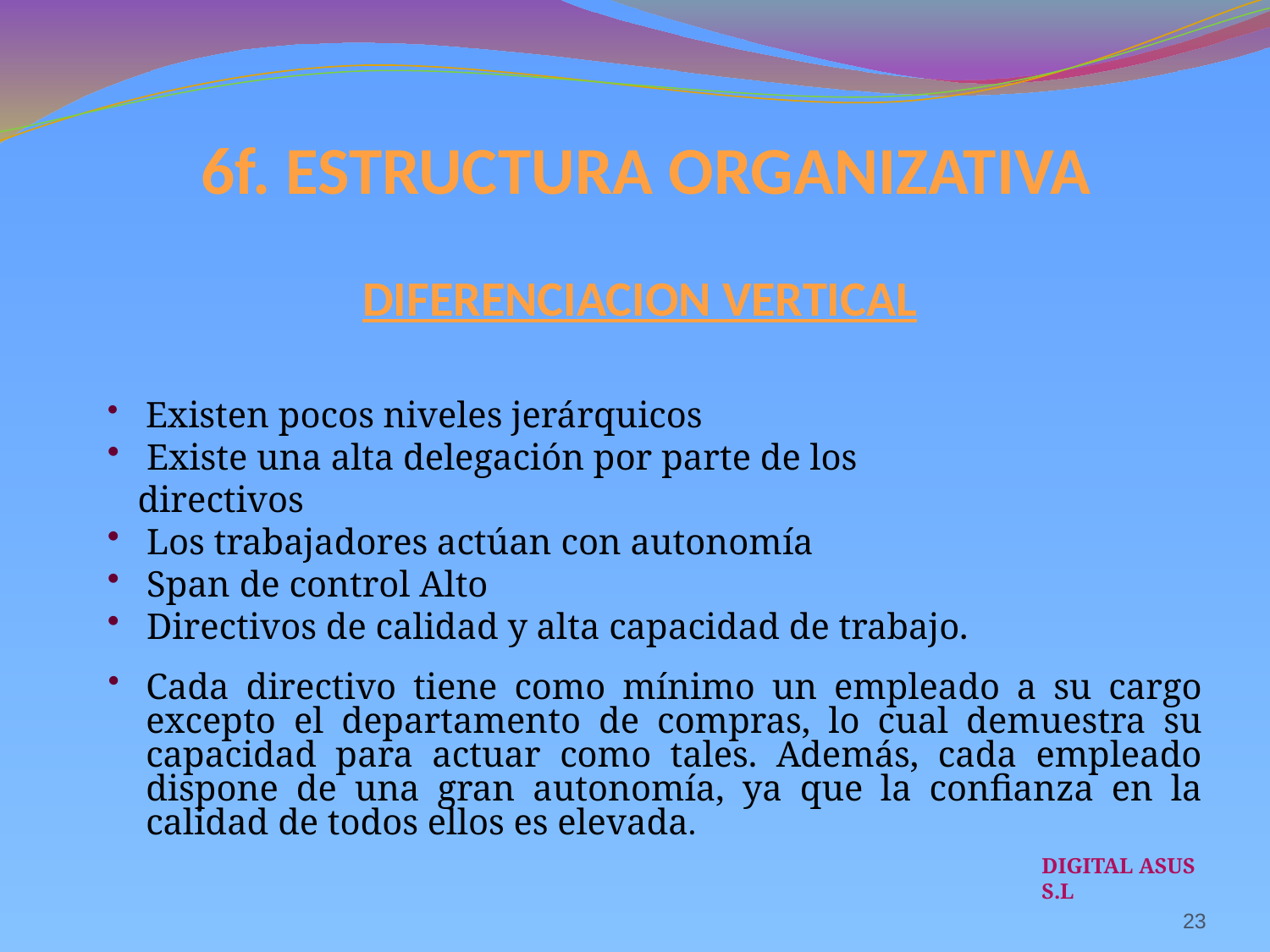

6f. ESTRUCTURA ORGANIZATIVA
DIFERENCIACION VERTICAL
 Existen pocos niveles jerárquicos
 Existe una alta delegación por parte de los directivos
 Los trabajadores actúan con autonomía
 Span de control Alto
 Directivos de calidad y alta capacidad de trabajo.
Cada directivo tiene como mínimo un empleado a su cargo excepto el departamento de compras, lo cual demuestra su capacidad para actuar como tales. Además, cada empleado dispone de una gran autonomía, ya que la confianza en la calidad de todos ellos es elevada.

DIGITAL ASUS S.L
23